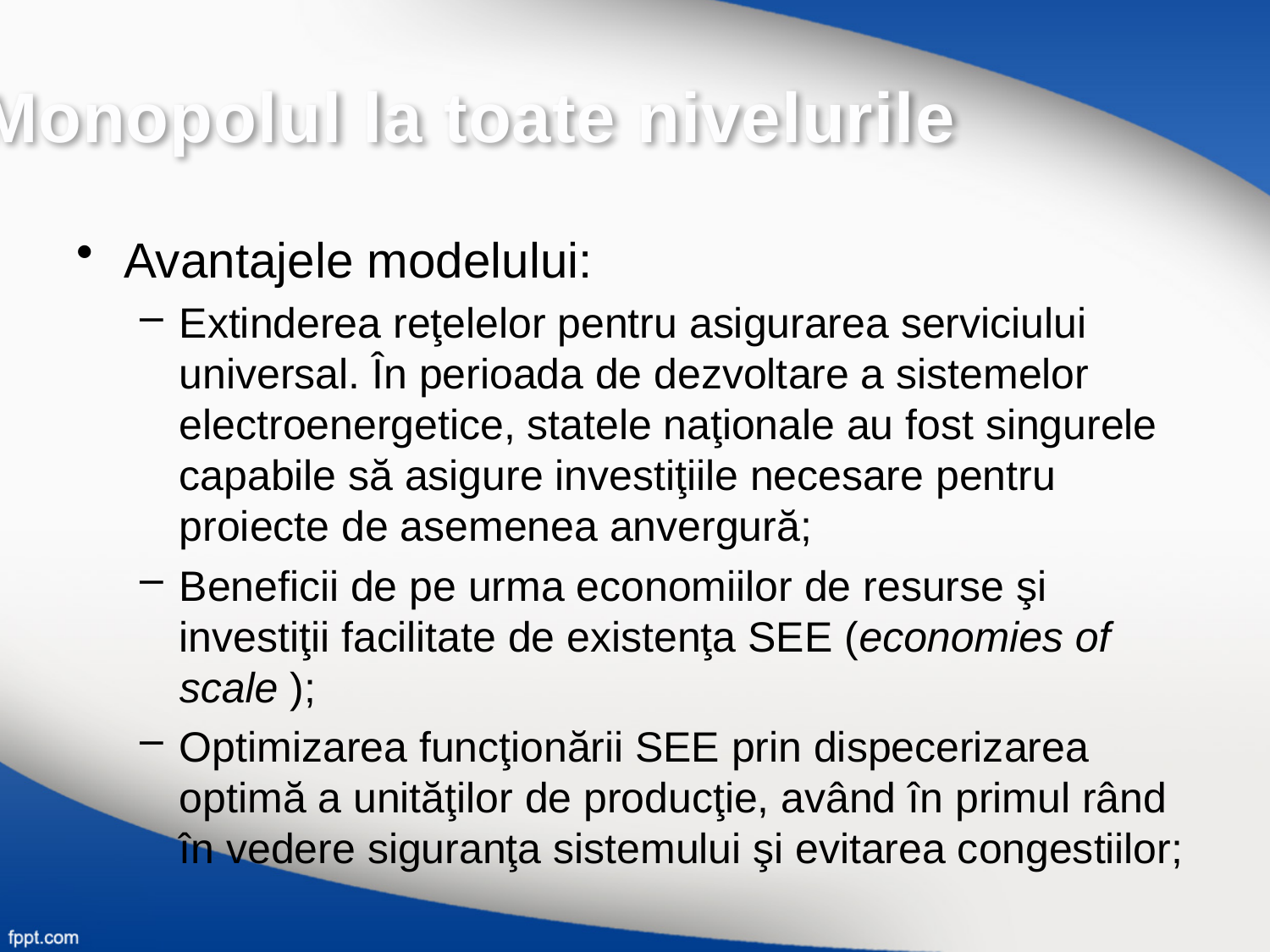

Monopolul la toate nivelurile
Avantajele modelului:
Extinderea reţelelor pentru asigurarea serviciului universal. În perioada de dezvoltare a sistemelor electroenergetice, statele naţionale au fost singurele capabile să asigure investiţiile necesare pentru proiecte de asemenea anvergură;
Beneficii de pe urma economiilor de resurse şi investiţii facilitate de existenţa SEE (economies of scale );
Optimizarea funcţionării SEE prin dispecerizarea optimă a unităţilor de producţie, având în primul rând în vedere siguranţa sistemului şi evitarea congestiilor;